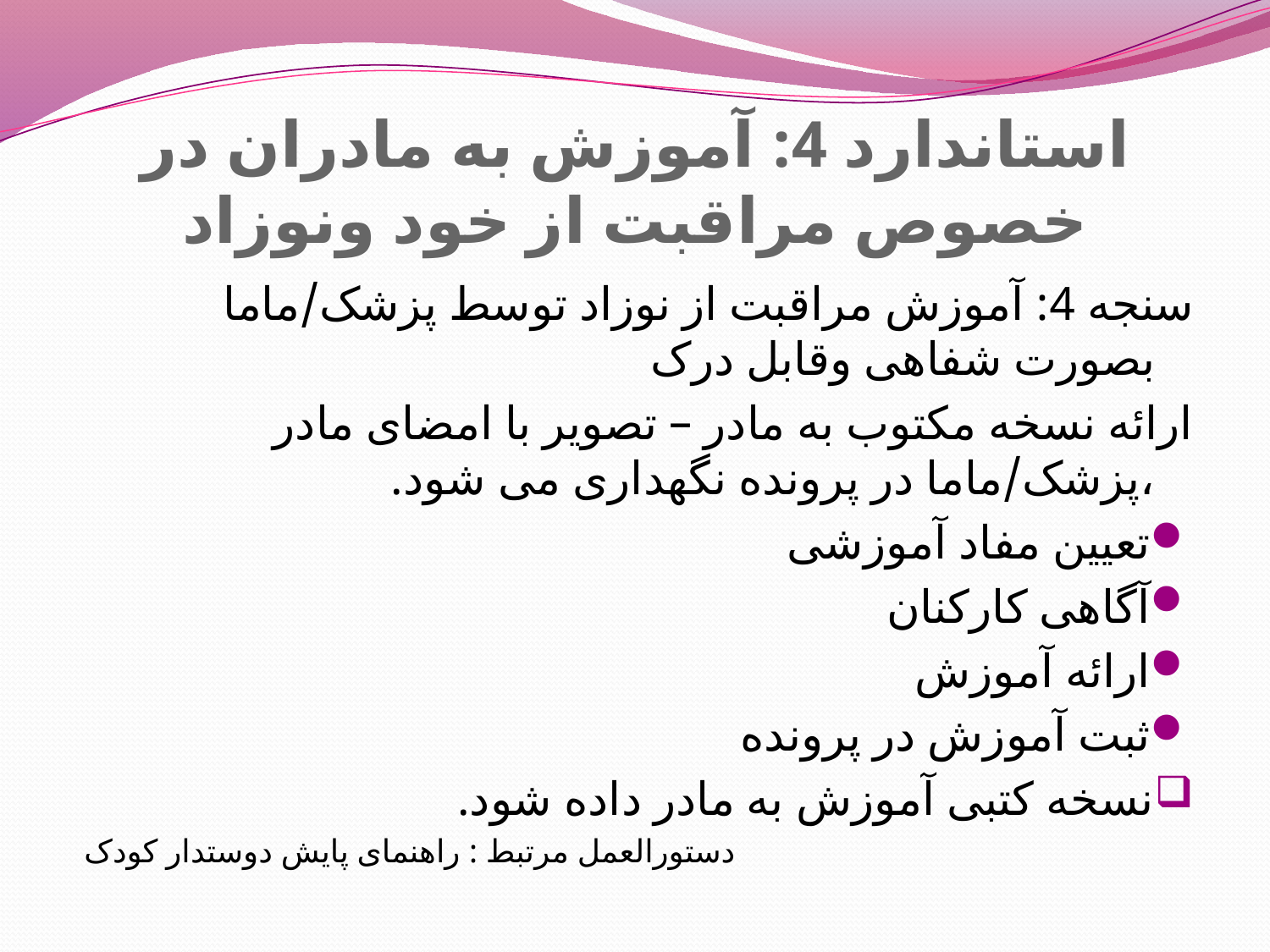

# استاندارد 4: آموزش به مادران در خصوص مراقبت از خود ونوزاد
سنجه 4: آموزش مراقبت از نوزاد توسط پزشک/ماما بصورت شفاهی وقابل درک
ارائه نسخه مکتوب به مادر – تصویر با امضای مادر ،پزشک/ماما در پرونده نگهداری می شود.
تعیین مفاد آموزشی
آگاهی کارکنان
ارائه آموزش
ثبت آموزش در پرونده
نسخه کتبی آموزش به مادر داده شود.
دستورالعمل مرتبط : راهنمای پایش دوستدار کودک